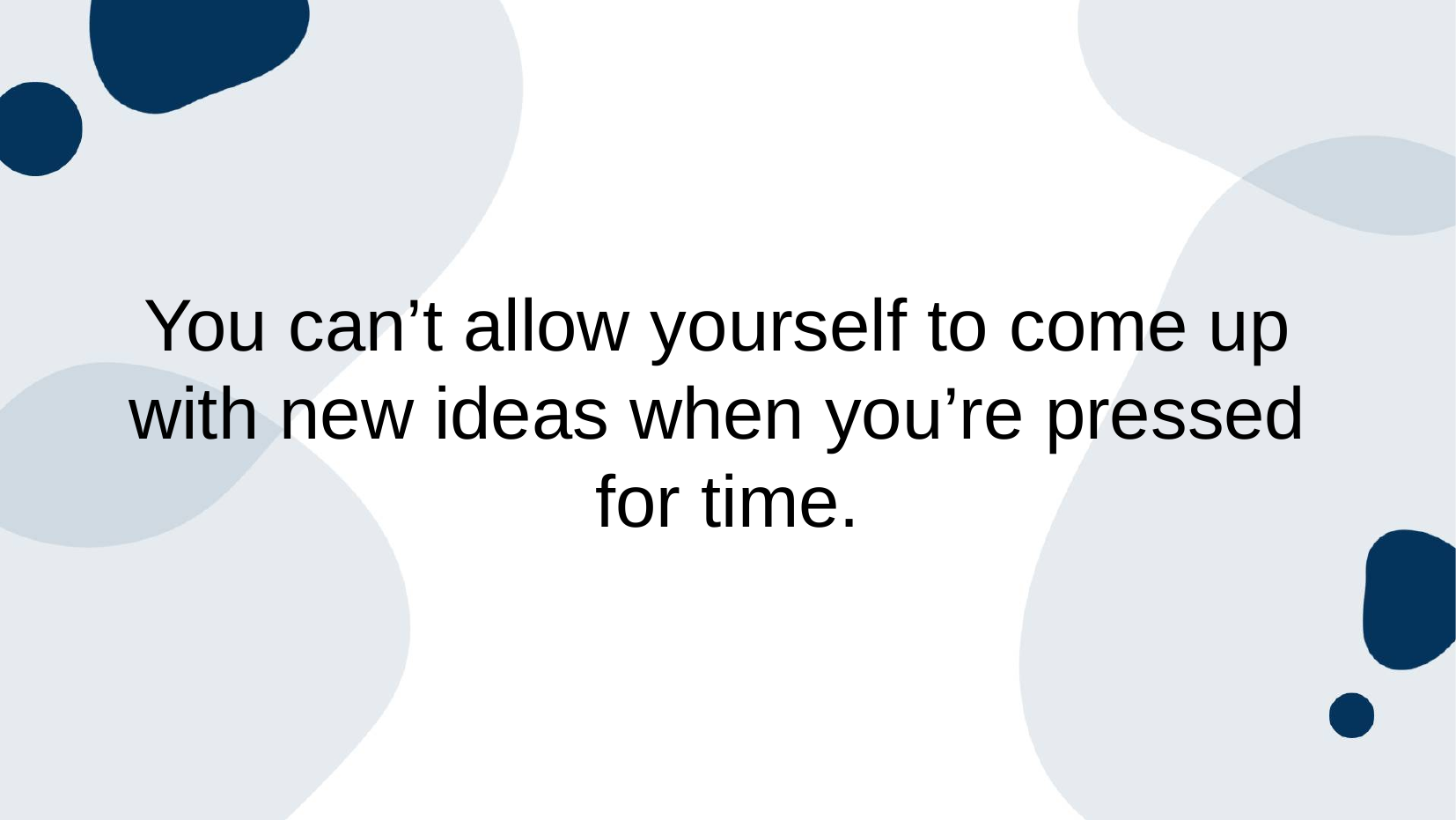

You can’t allow yourself to come up
with new ideas when you’re pressed
for time.